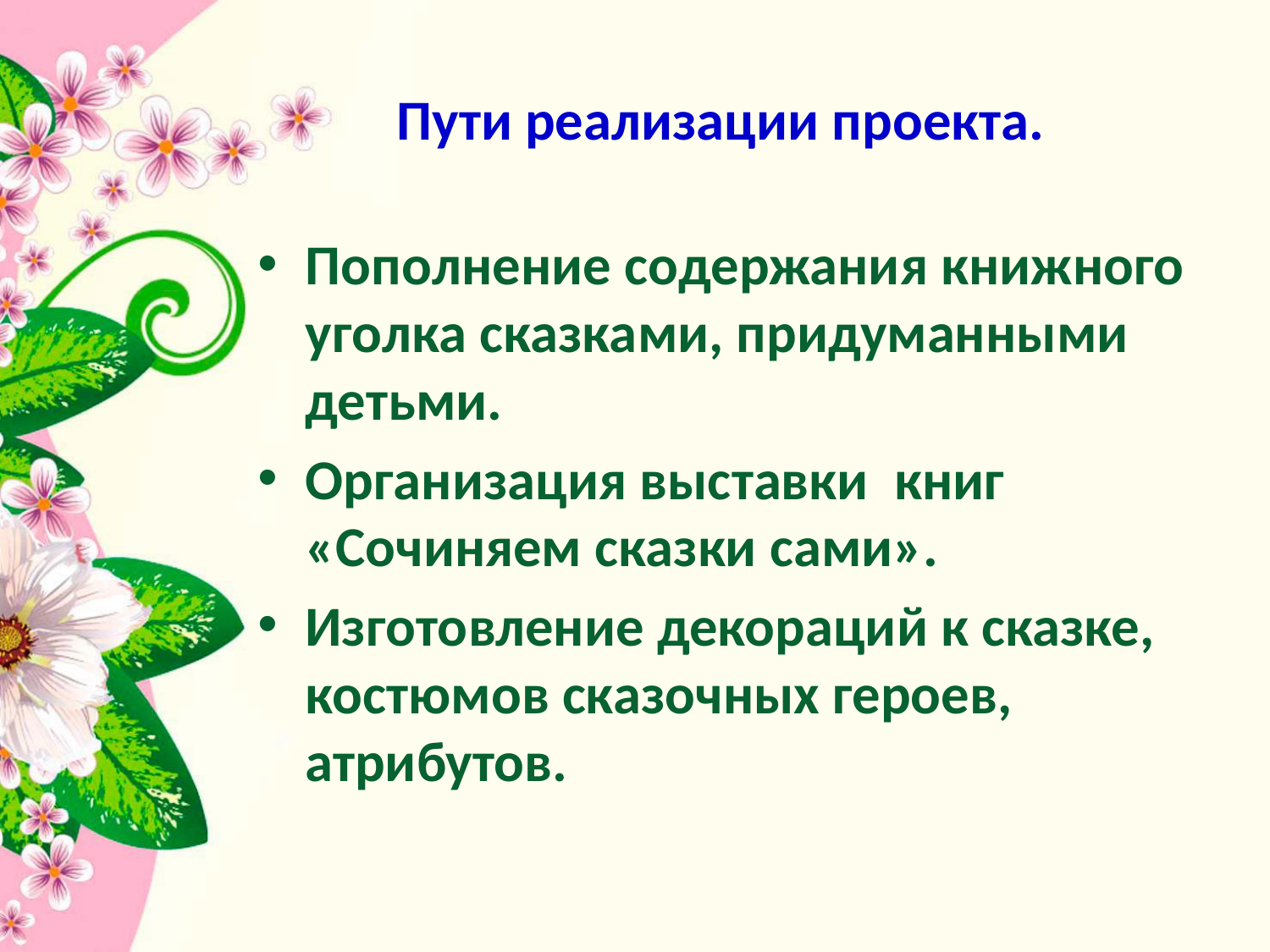

# Пути реализации проекта.
Пополнение содержания книжного уголка сказками, придуманными детьми.
Организация выставки  книг «Сочиняем сказки сами».
Изготовление декораций к сказке, костюмов сказочных героев, атрибутов.